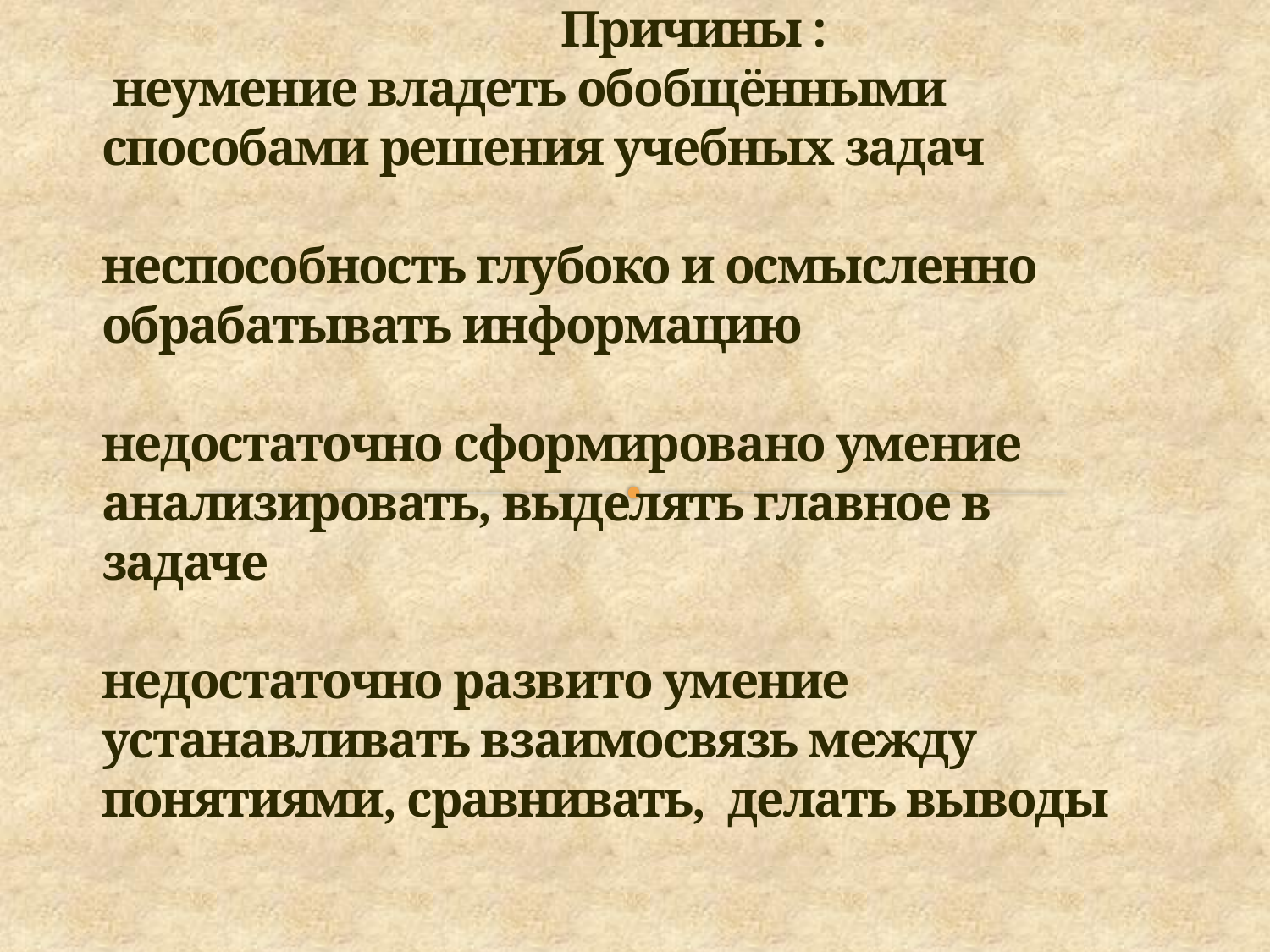

# Причины : неумение владеть обобщёнными способами решения учебных задач неспособность глубоко и осмысленно обрабатывать информацию недостаточно сформировано умение анализировать, выделять главное в задаче недостаточно развито умение устанавливать взаимосвязь между понятиями, сравнивать,  делать выводы